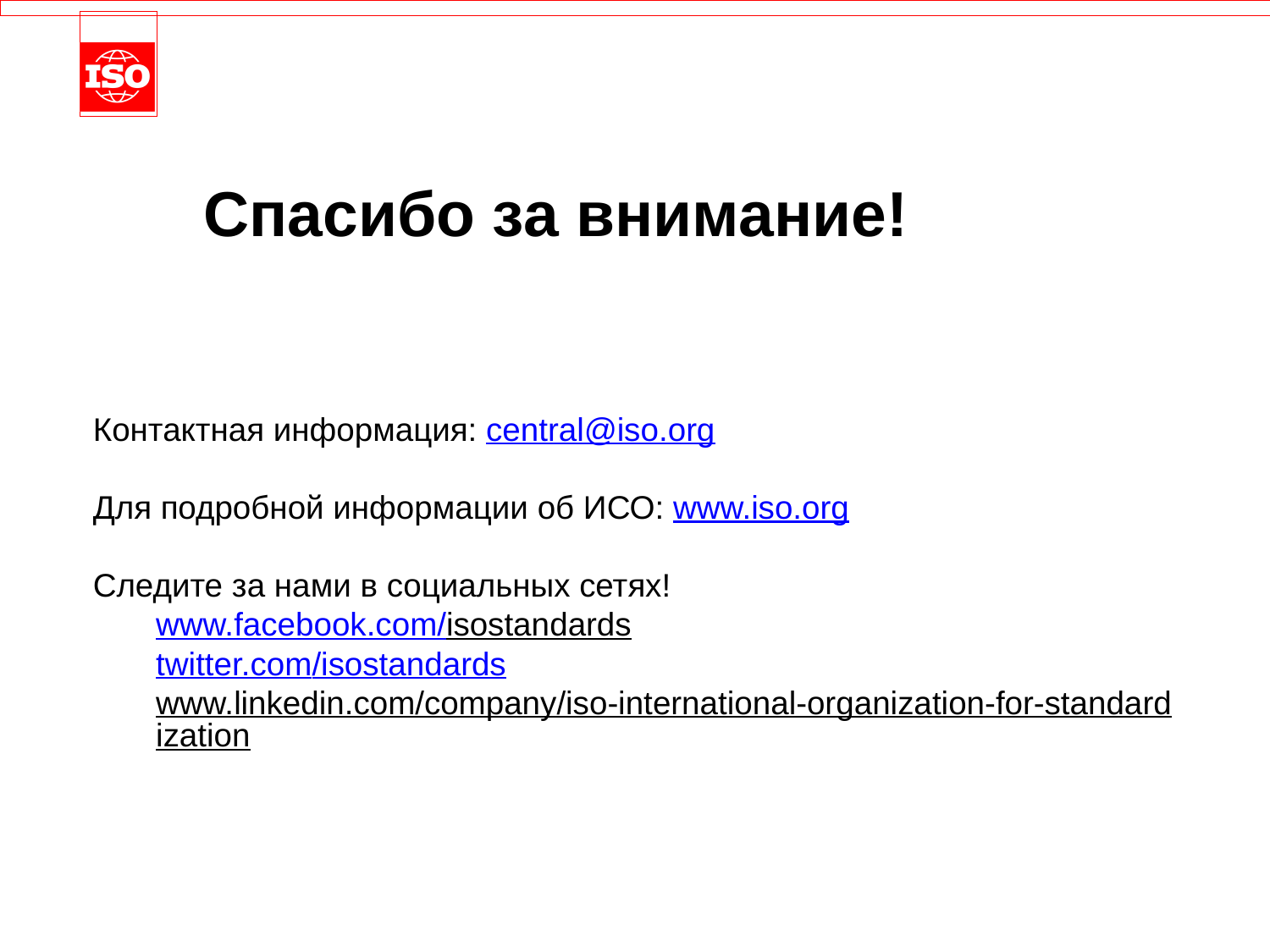

Спасибо за внимание!

Контактная информация: central@iso.org

Для подробной информации об ИСО: www.iso.org

Следите за нами в социальных сетях!
www.facebook.com/isostandards
twitter.com/isostandards
www.linkedin.com/company/iso-international-organization-for-standardization